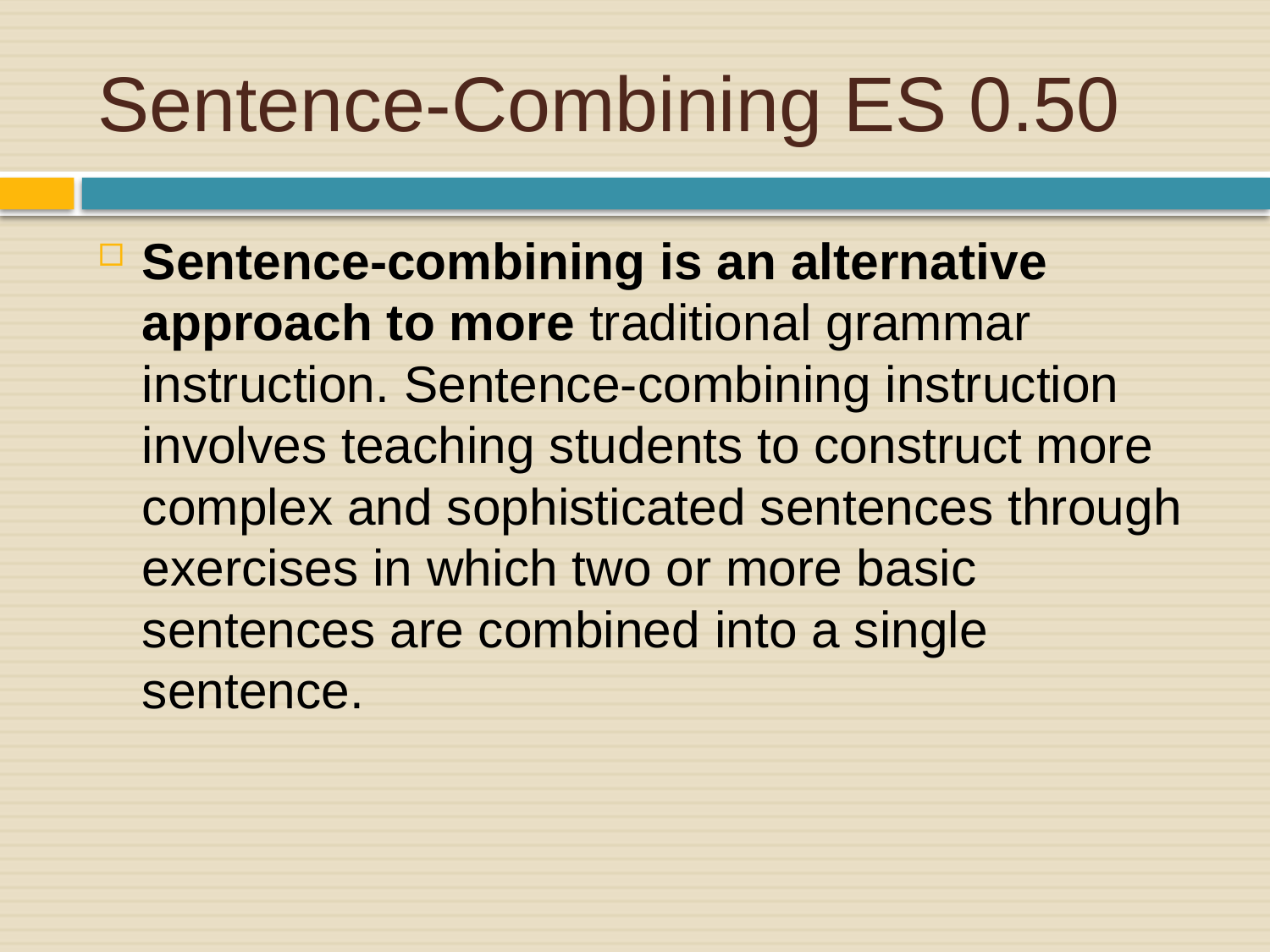

# Sentence-Combining ES 0.50
Sentence-combining is an alternative approach to more traditional grammar instruction. Sentence-combining instruction involves teaching students to construct more complex and sophisticated sentences through exercises in which two or more basic sentences are combined into a single sentence.